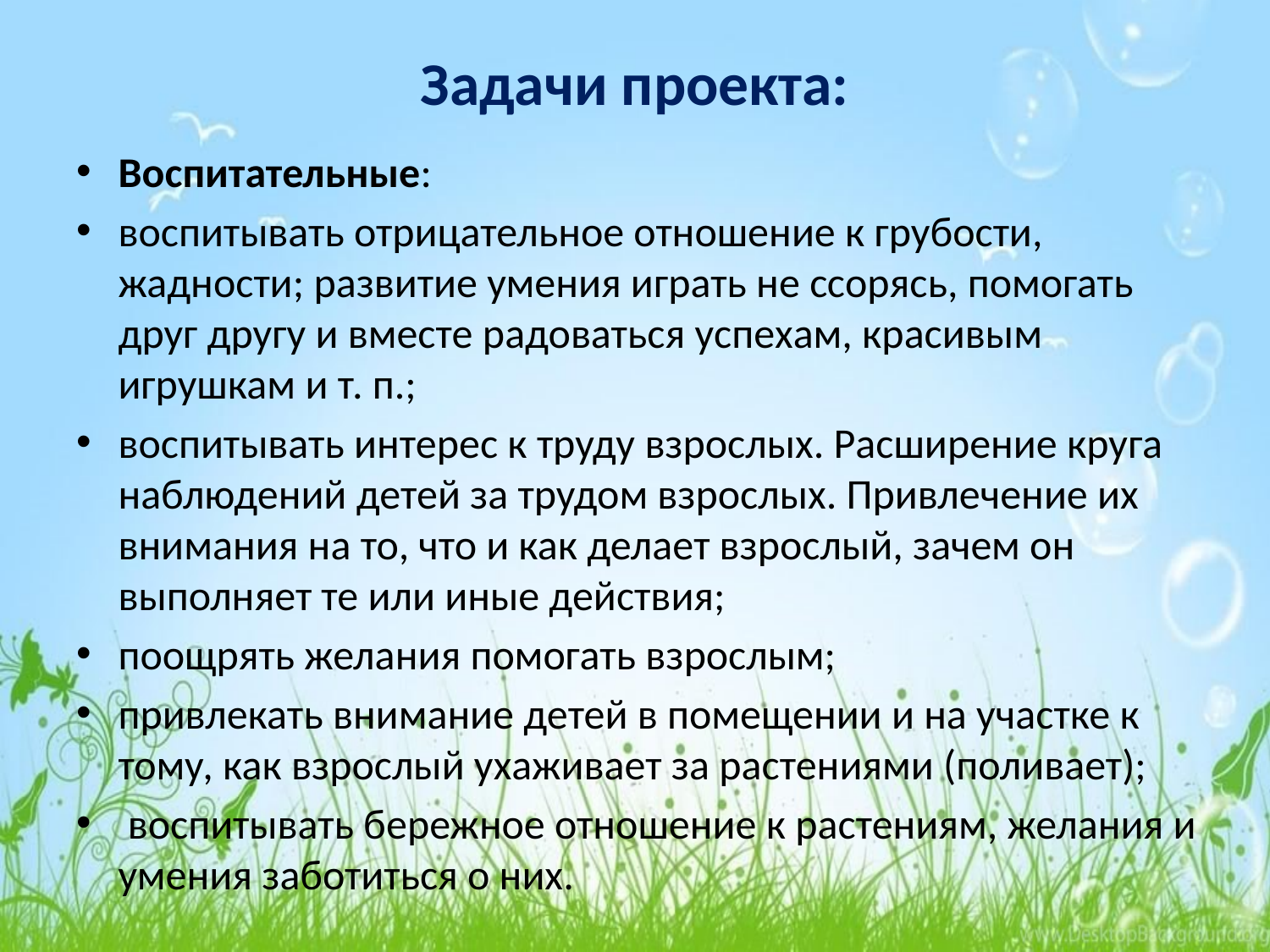

# Задачи проекта:
Воспитательные:
воспитывать отрицательное отношение к грубости, жадности; развитие умения играть не ссорясь, помогать друг другу и вместе радоваться успехам, красивым игрушкам и т. п.;
воспитывать интерес к труду взрослых. Расширение круга наблюдений детей за трудом взрослых. Привлечение их внимания на то, что и как делает взрослый, зачем он выполняет те или иные действия;
поощрять жела­ния помогать взрослым;
привлекать внимание детей в помещении и на участке к тому, как взрослый ухаживает за растениями (поливает);
 воспитывать бережное отношение к растениям, желания и умения заботиться о них.